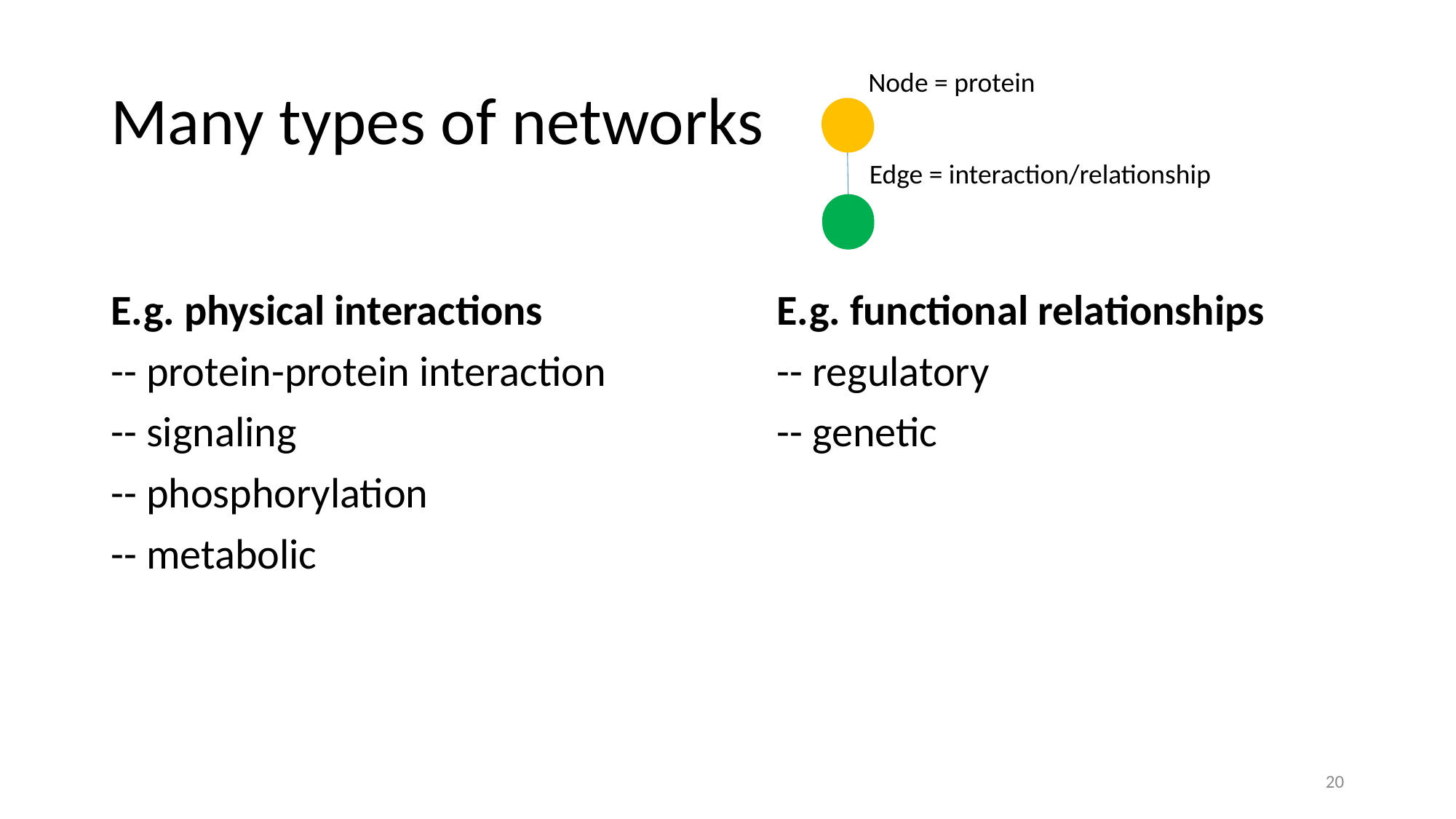

# Many types of networks
Node = protein

Edge = interaction/relationship

E.g. physical interactions
-- protein-protein interaction
-- signaling
-- phosphorylation
-- metabolic
E.g. functional relationships
-- regulatory
-- genetic

20